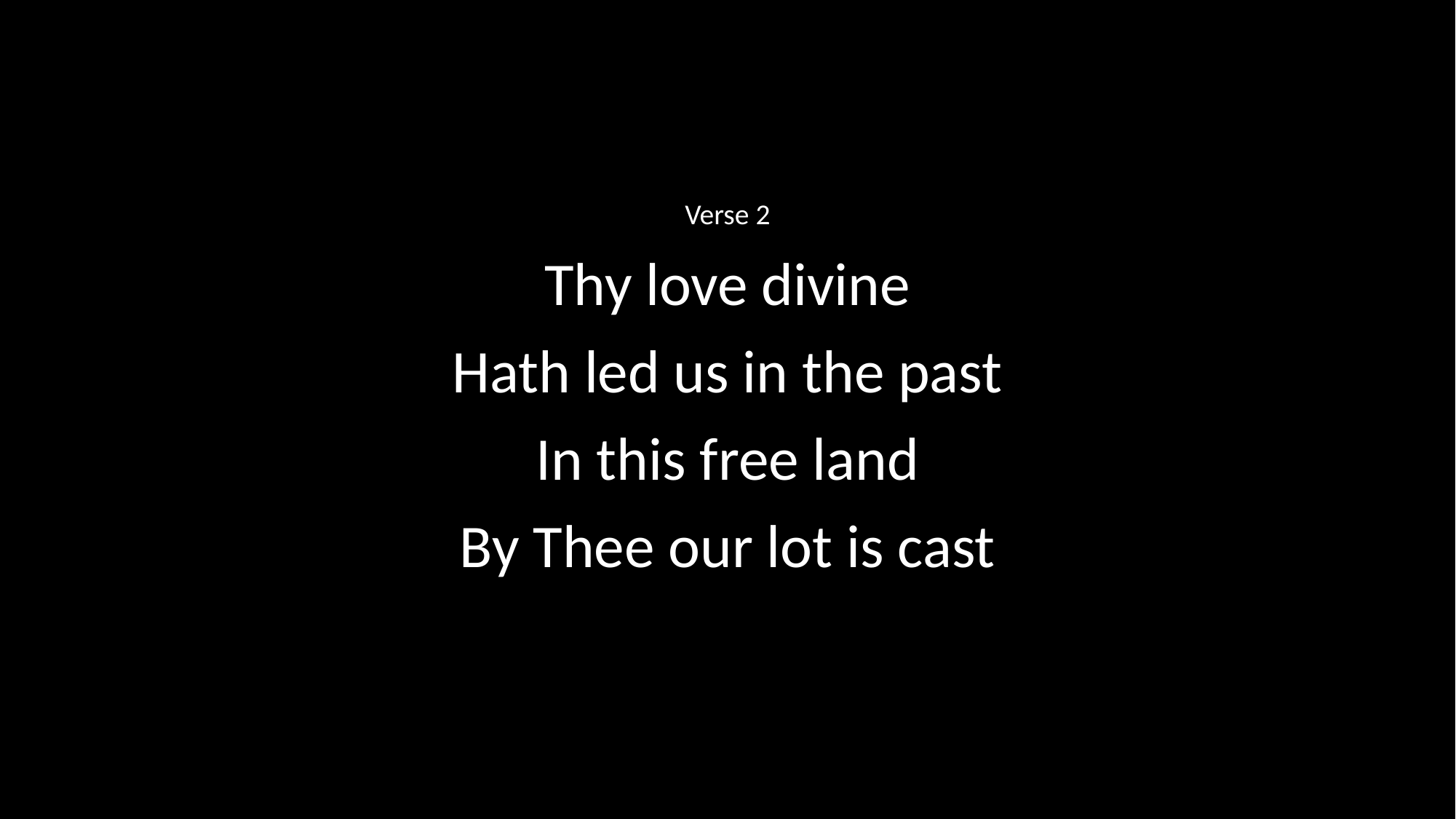

Verse 2
Thy love divine
Hath led us in the past
In this free land
By Thee our lot is cast